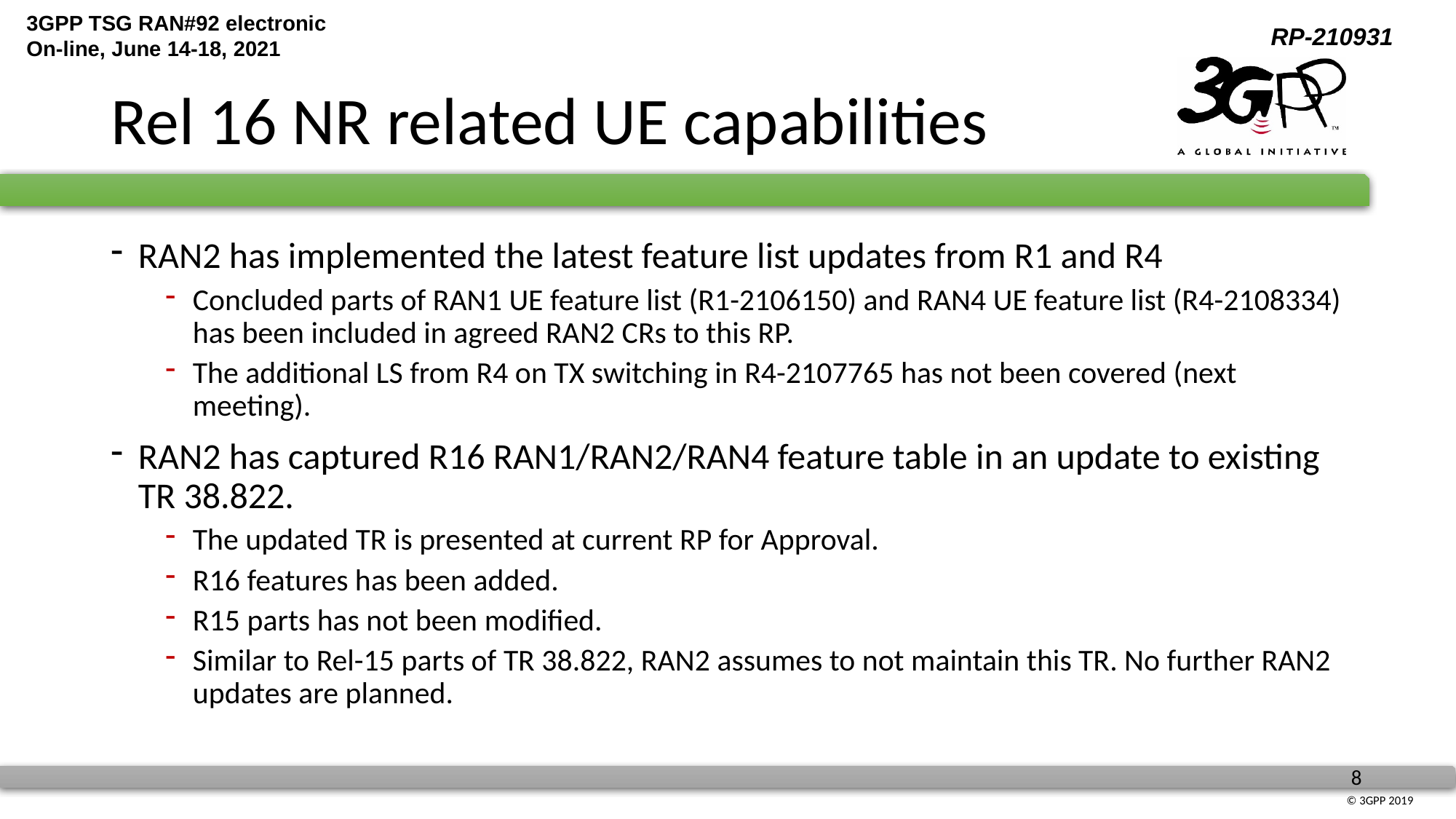

# Rel 16 NR related UE capabilities
RAN2 has implemented the latest feature list updates from R1 and R4
Concluded parts of RAN1 UE feature list (R1-2106150) and RAN4 UE feature list (R4-2108334) has been included in agreed RAN2 CRs to this RP.
The additional LS from R4 on TX switching in R4-2107765 has not been covered (next meeting).
RAN2 has captured R16 RAN1/RAN2/RAN4 feature table in an update to existing TR 38.822.
The updated TR is presented at current RP for Approval.
R16 features has been added.
R15 parts has not been modified.
Similar to Rel-15 parts of TR 38.822, RAN2 assumes to not maintain this TR. No further RAN2 updates are planned.